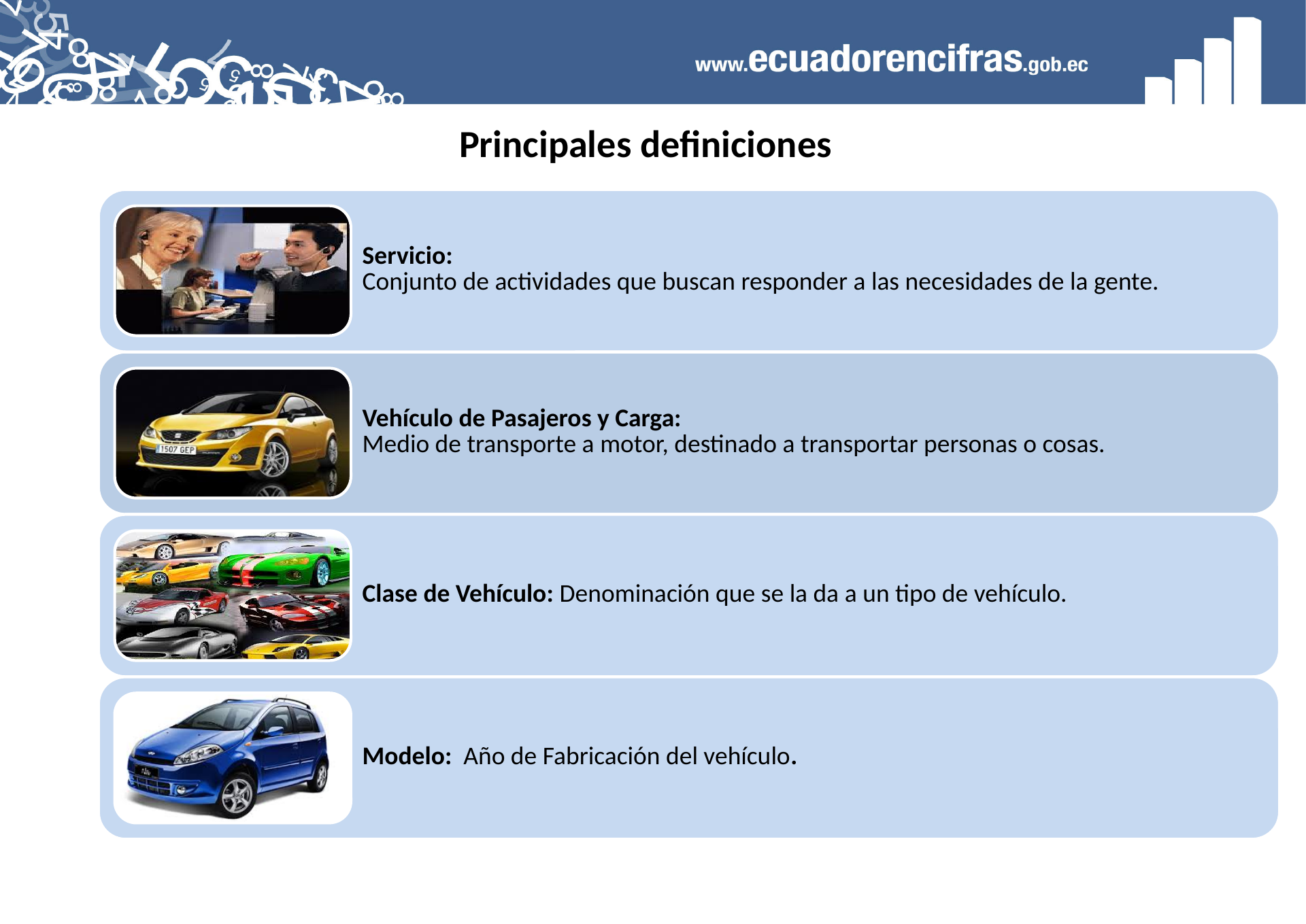

# Principales definiciones
Servicio:
Conjunto de actividades que buscan responder a las necesidades de la gente.
Modelo:  Año de Fabricación del vehículo.
Clase de Vehículo: Denominación que se la da a un tipo de vehículo.
Vehículo de Pasajeros y Carga:
Medio de transporte a motor, destinado a transportar personas o cosas.